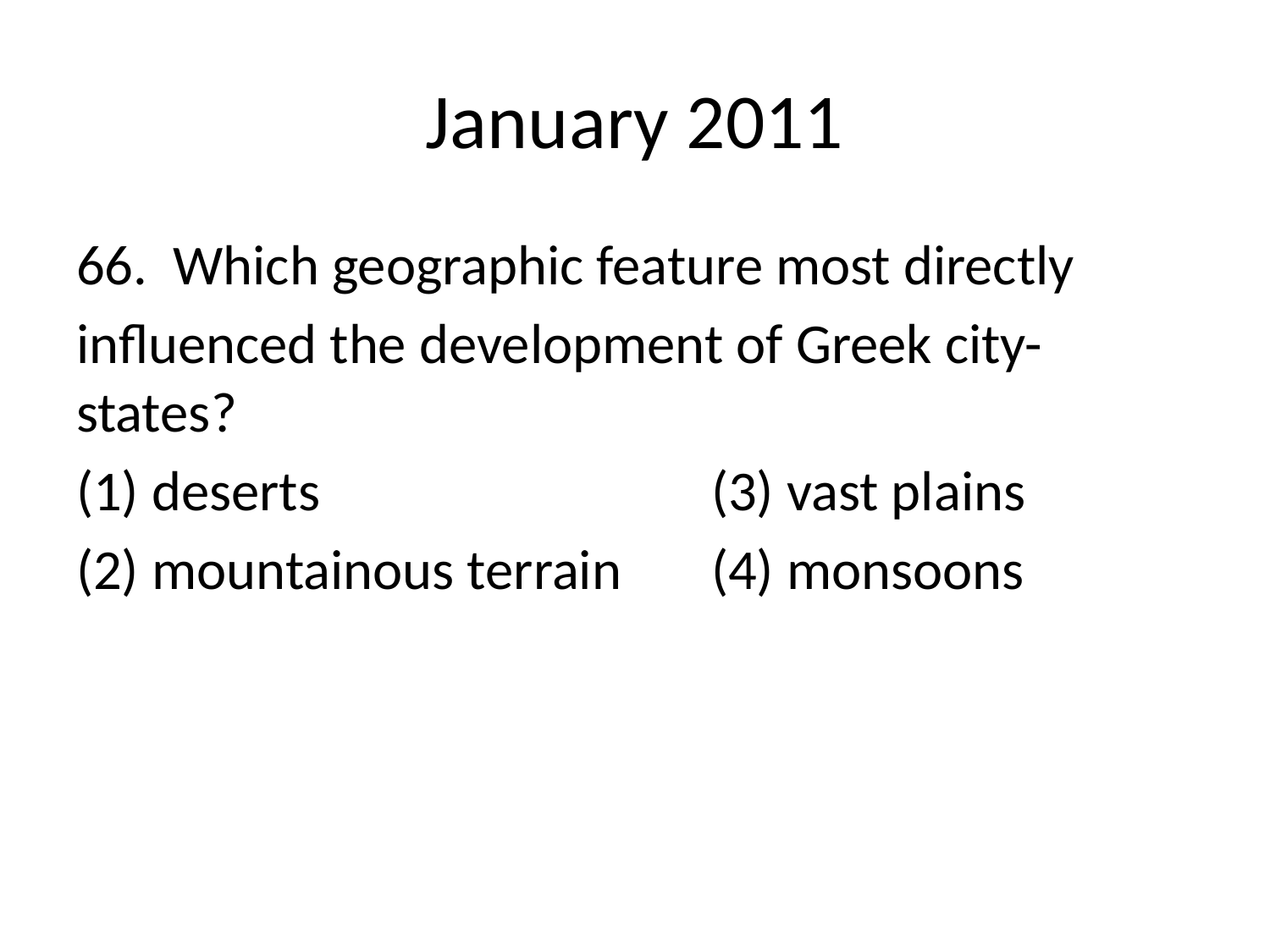

# January 2011
66.  Which geographic feature most directly
influenced the development of Greek city-states?
(1) deserts 			(3) vast plains
(2) mountainous terrain 	(4) monsoons